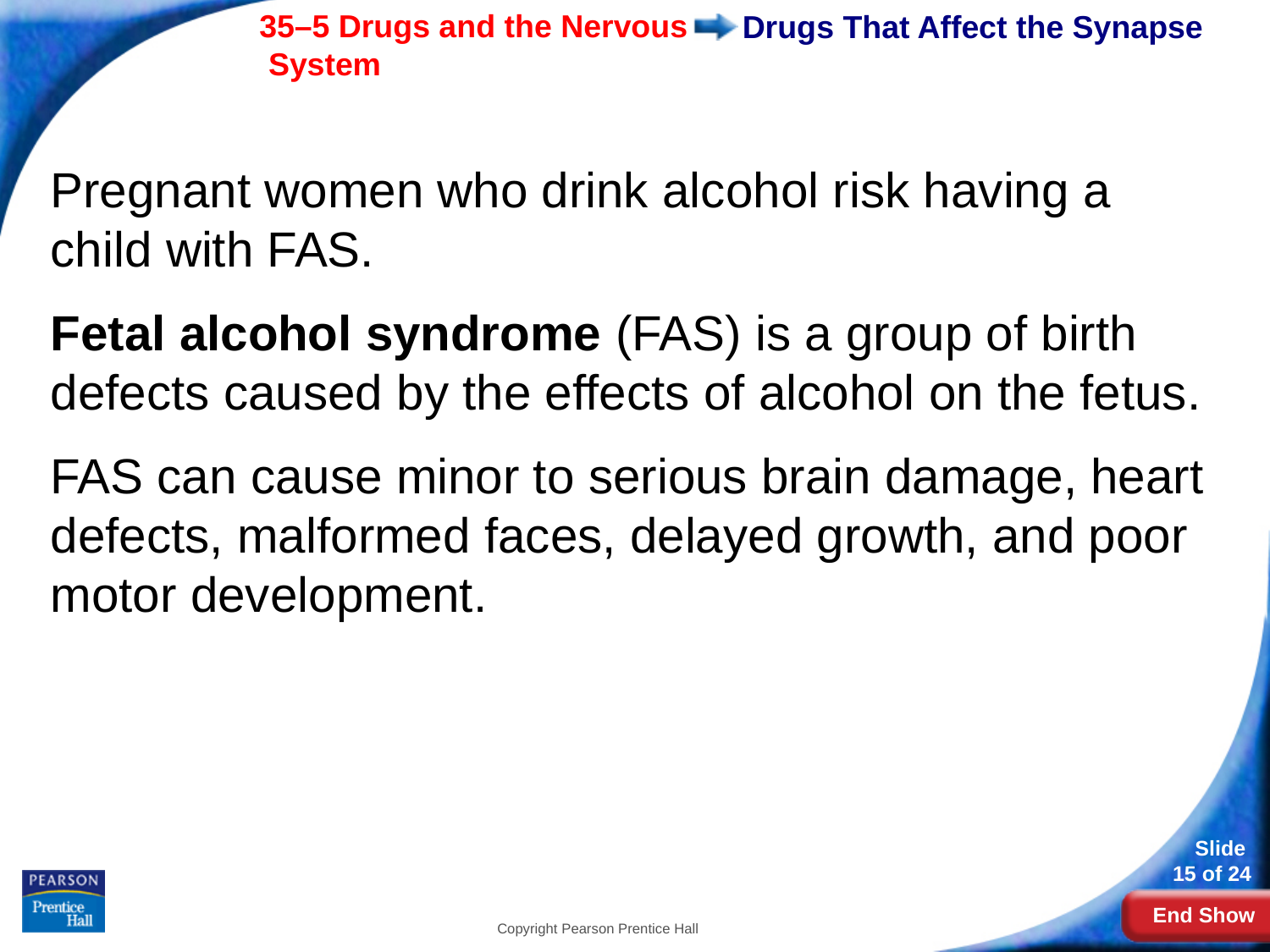

# Drugs That Affect the Synapse
Pregnant women who drink alcohol risk having a child with FAS.
Fetal alcohol syndrome (FAS) is a group of birth defects caused by the effects of alcohol on the fetus.
FAS can cause minor to serious brain damage, heart defects, malformed faces, delayed growth, and poor motor development.
Copyright Pearson Prentice Hall